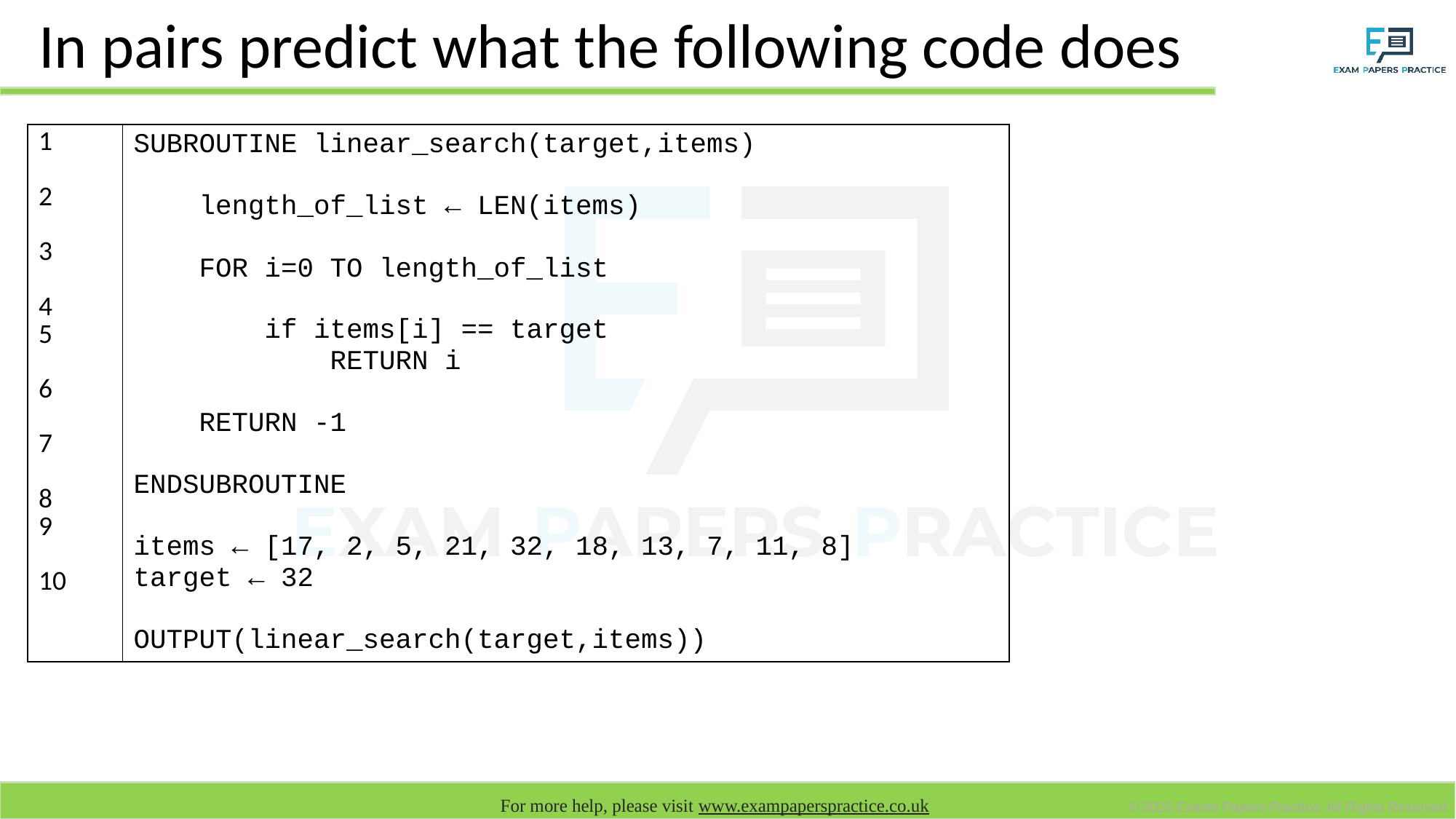

# In pairs predict what the following code does
| 1 2 3 4 5 6 7 8 9 10 | SUBROUTINE linear\_search(target,items) length\_of\_list ← LEN(items) FOR i=0 TO length\_of\_list if items[i] == target RETURN i RETURN -1 ENDSUBROUTINE items ← [17, 2, 5, 21, 32, 18, 13, 7, 11, 8] target ← 32 OUTPUT(linear\_search(target,items)) |
| --- | --- |